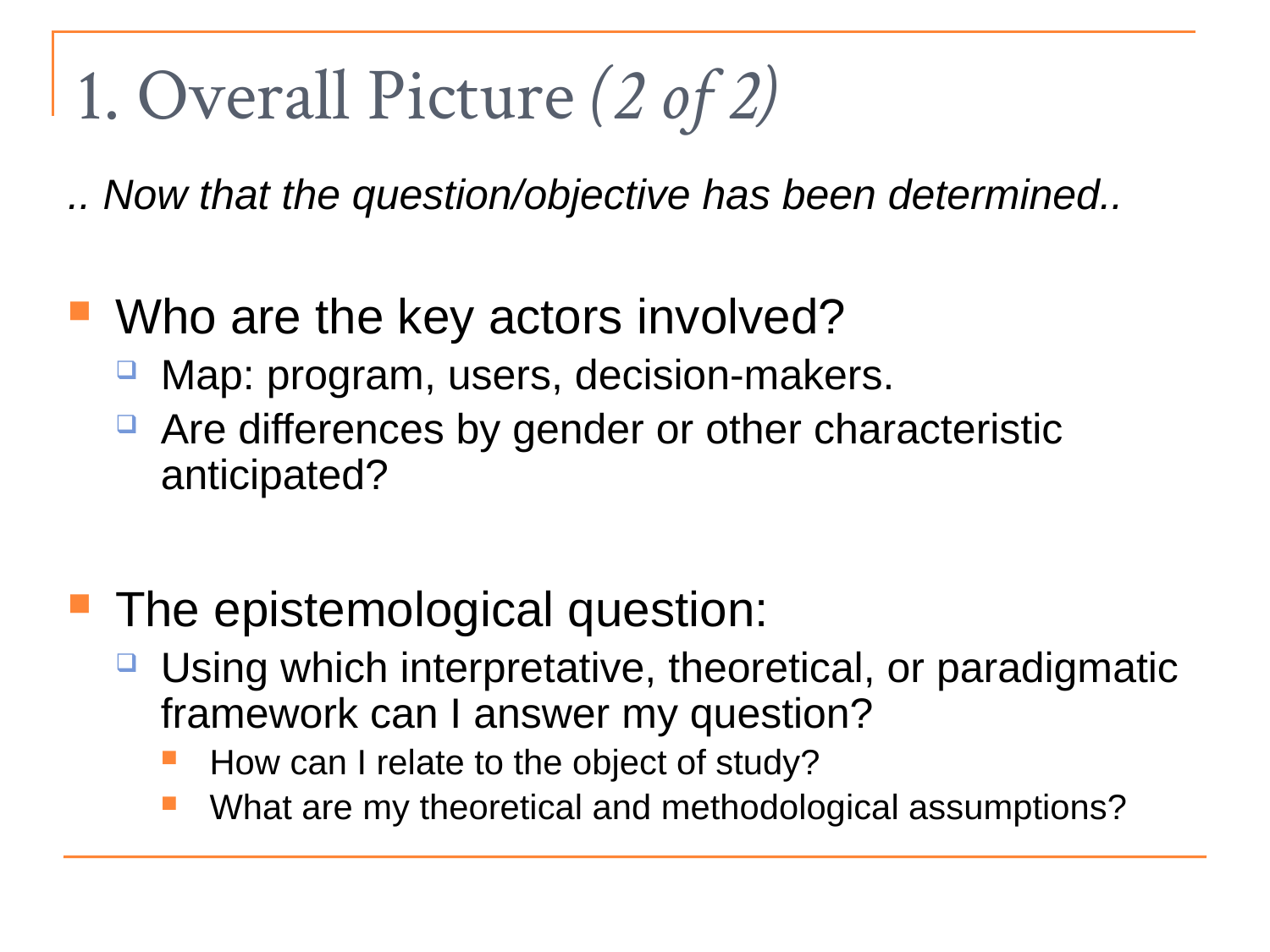

# 1. Overall Picture (2 of 2)
.. Now that the question/objective has been determined..

Who are the key actors involved?
Map: program, users, decision-makers.
Are differences by gender or other characteristic anticipated?

The epistemological question:
Using which interpretative, theoretical, or paradigmatic framework can I answer my question?
How can I relate to the object of study?
What are my theoretical and methodological assumptions?